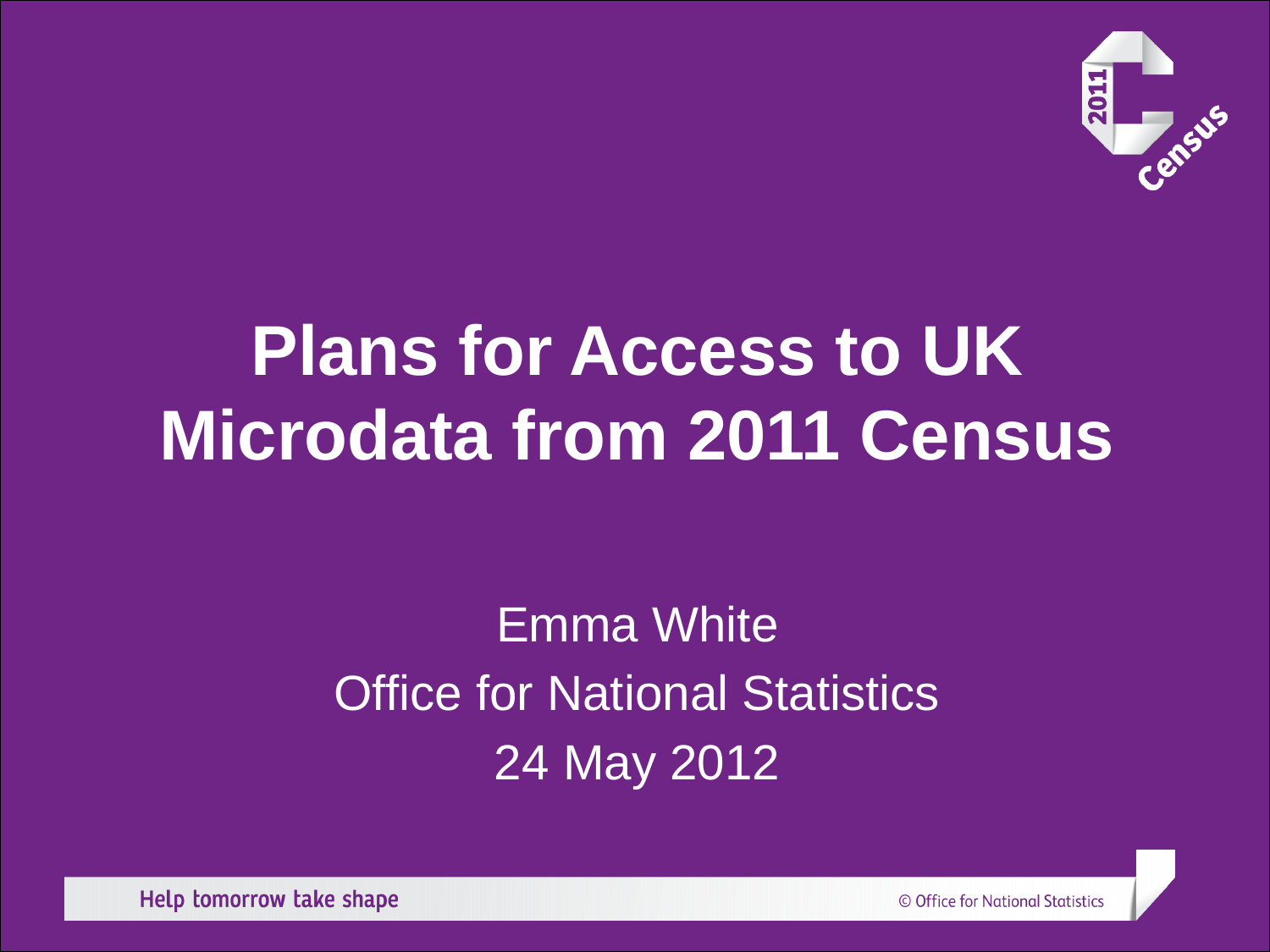

Plans for Access to UK
Microdata from 2011 Census
Emma White
Office for National Statistics
24 May 2012